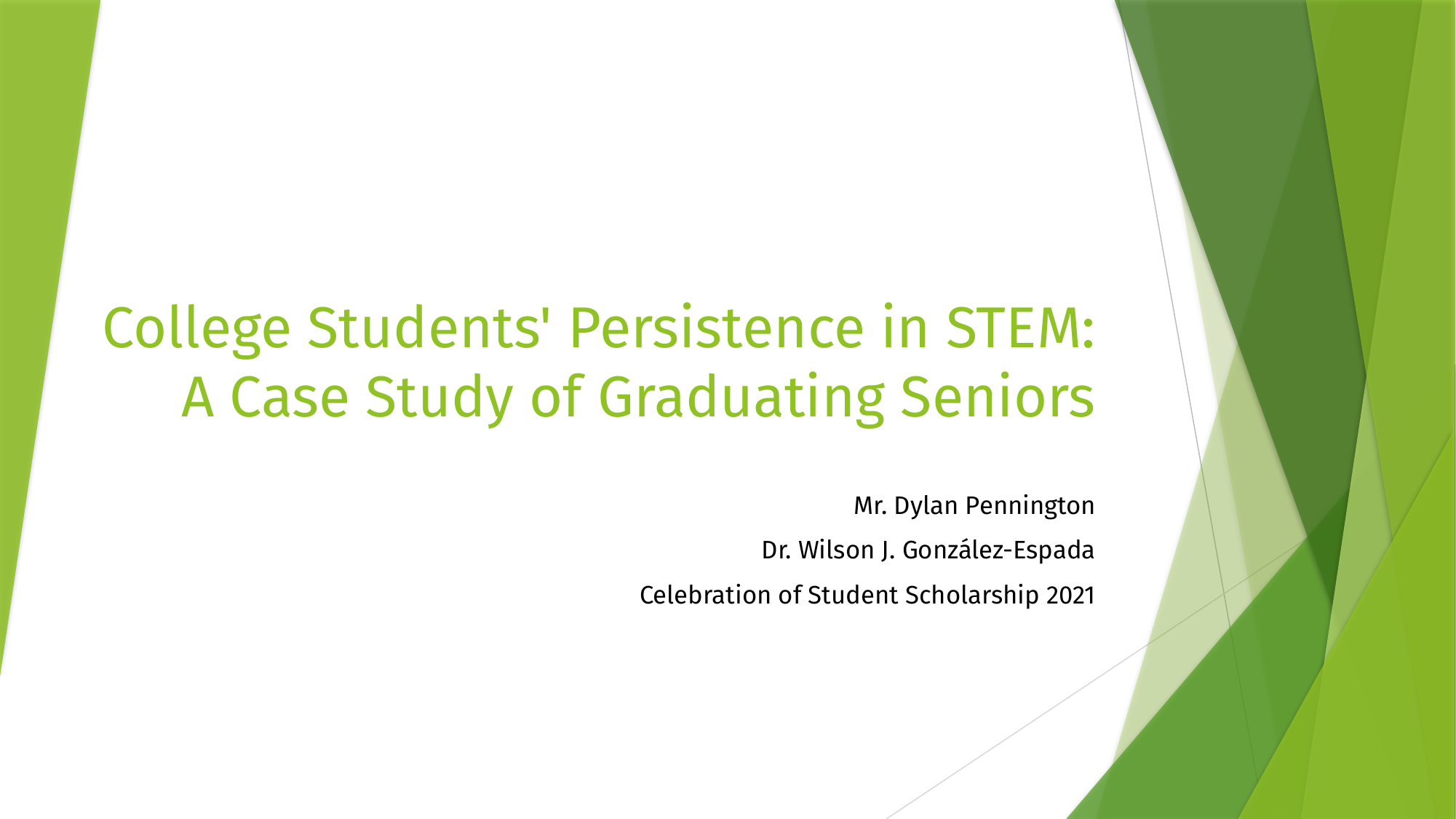

# College Students' Persistence in STEM: A Case Study of Graduating Seniors
  Mr. Dylan Pennington
Dr. Wilson J. González-Espada
Celebration of Student Scholarship 2021